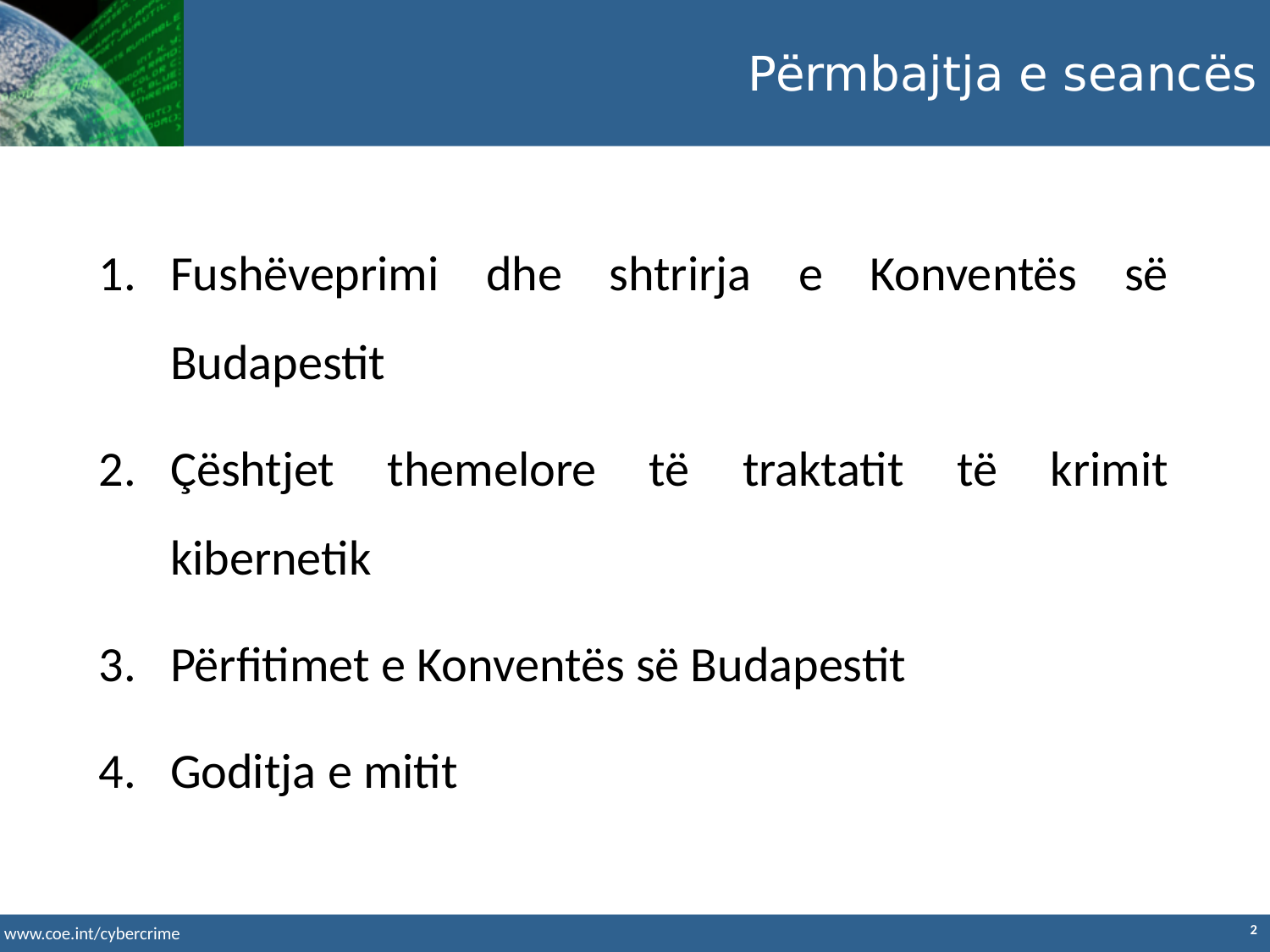

Përmbajtja e seancës

Fushëveprimi dhe shtrirja e Konventës së Budapestit
Çështjet themelore të traktatit të krimit kibernetik
Përfitimet e Konventës së Budapestit
Goditja e mitit

2